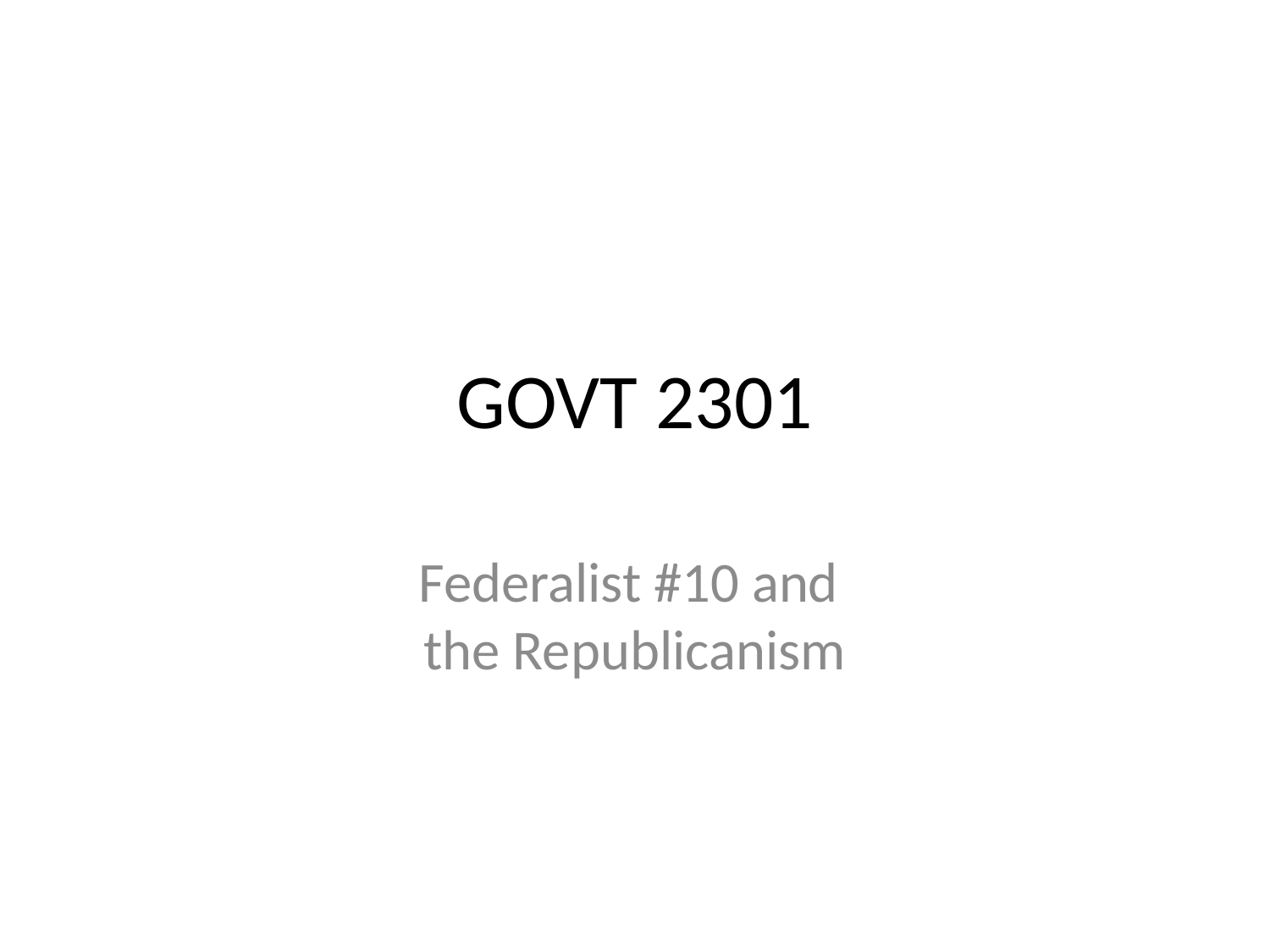

# GOVT 2301
Federalist #10 and
the Republicanism